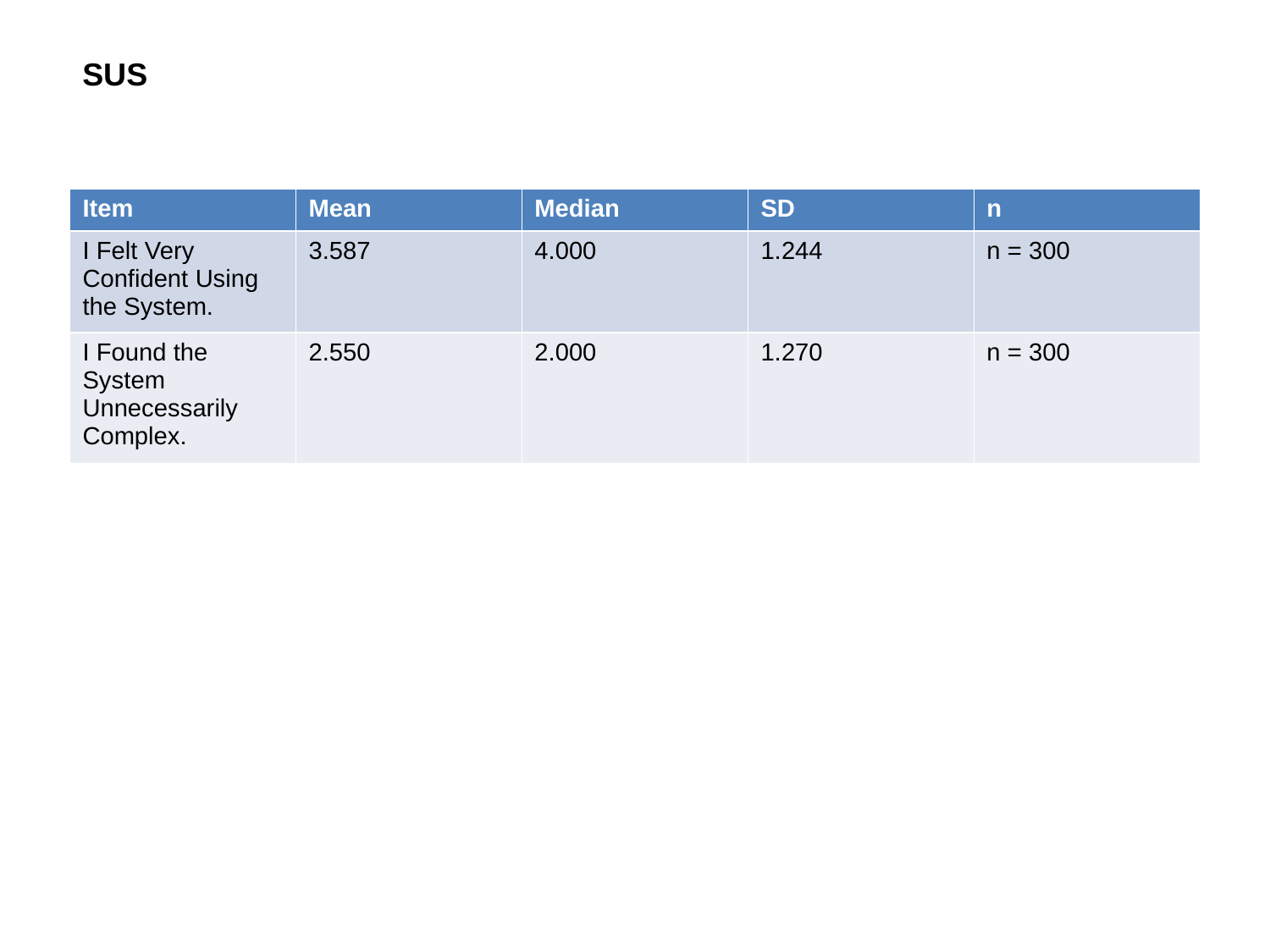

SUS
| Item | Mean | Median | SD | n |
| --- | --- | --- | --- | --- |
| I Felt Very Confident Using the System. | 3.587 | 4.000 | 1.244 | n = 300 |
| I Found the System Unnecessarily Complex. | 2.550 | 2.000 | 1.270 | n = 300 |